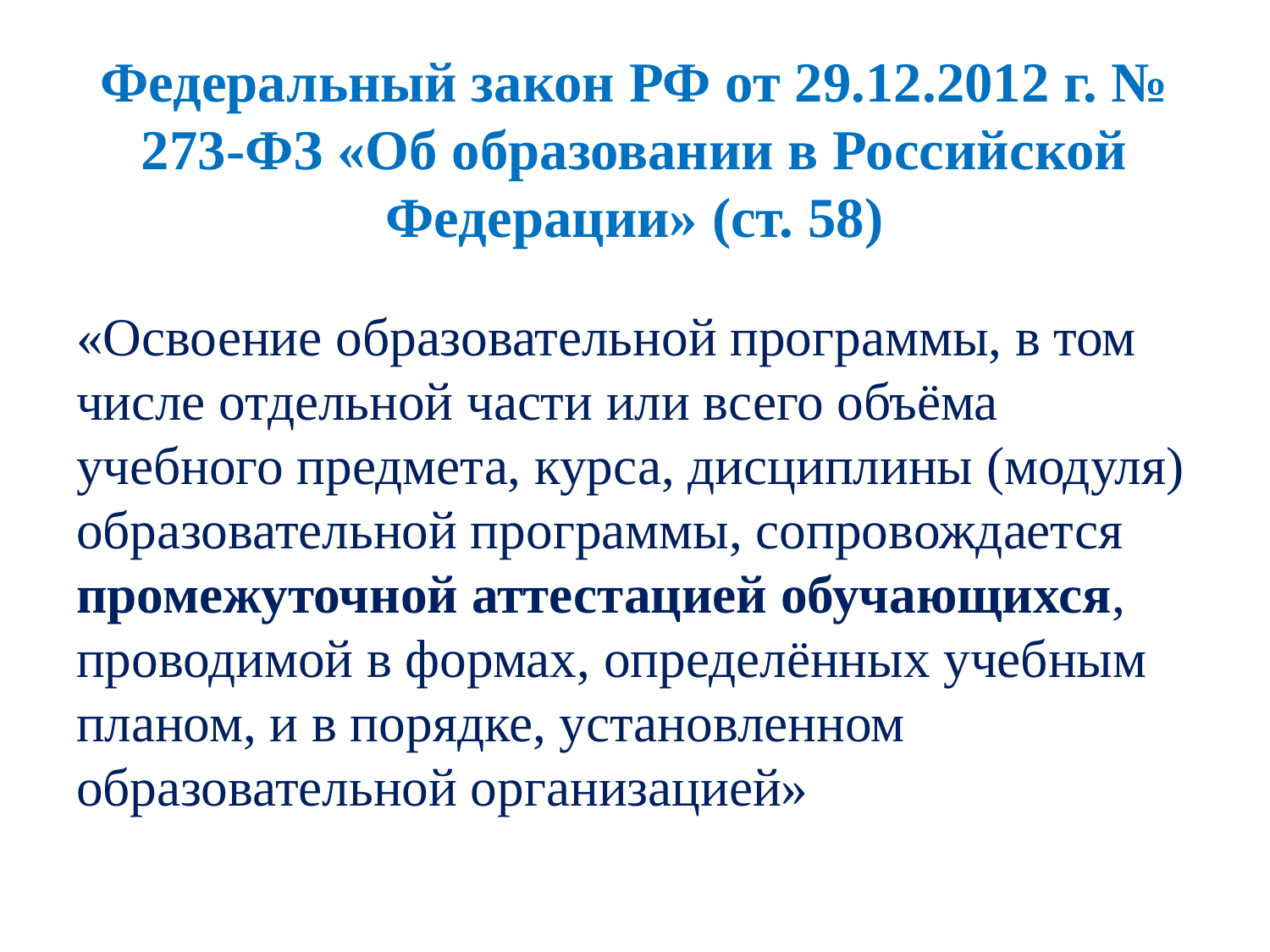

# Федеральный закон РФ от 29.12.2012 г. № 273-ФЗ «Об образовании в Российской Федерации» (ст. 58)
«Освоение образовательной программы, в том числе отдельной части или всего объёма учебного предмета, курса, дисциплины (модуля) образовательной программы, сопровождается промежуточной аттестацией обучающихся, проводимой в формах, определённых учебным планом, и в порядке, установленном образовательной организацией»